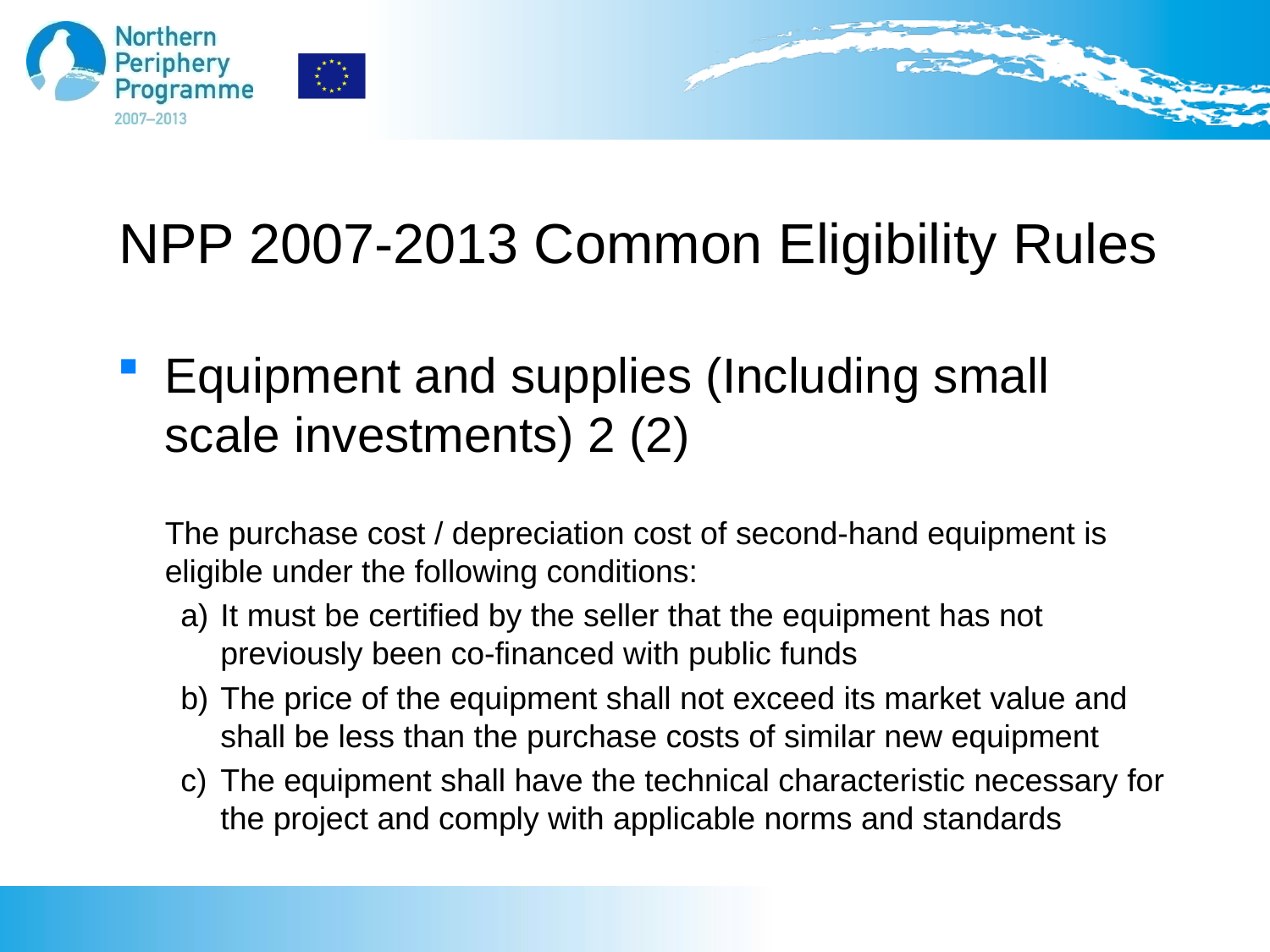

# NPP 2007-2013 Common Eligibility Rules
Equipment and supplies (Including small scale investments) 2 (2)

	The purchase cost / depreciation cost of second-hand equipment is eligible under the following conditions:
a) 	It must be certified by the seller that the equipment has not previously been co-financed with public funds
b) 	The price of the equipment shall not exceed its market value and shall be less than the purchase costs of similar new equipment
c) 	The equipment shall have the technical characteristic necessary for the project and comply with applicable norms and standards